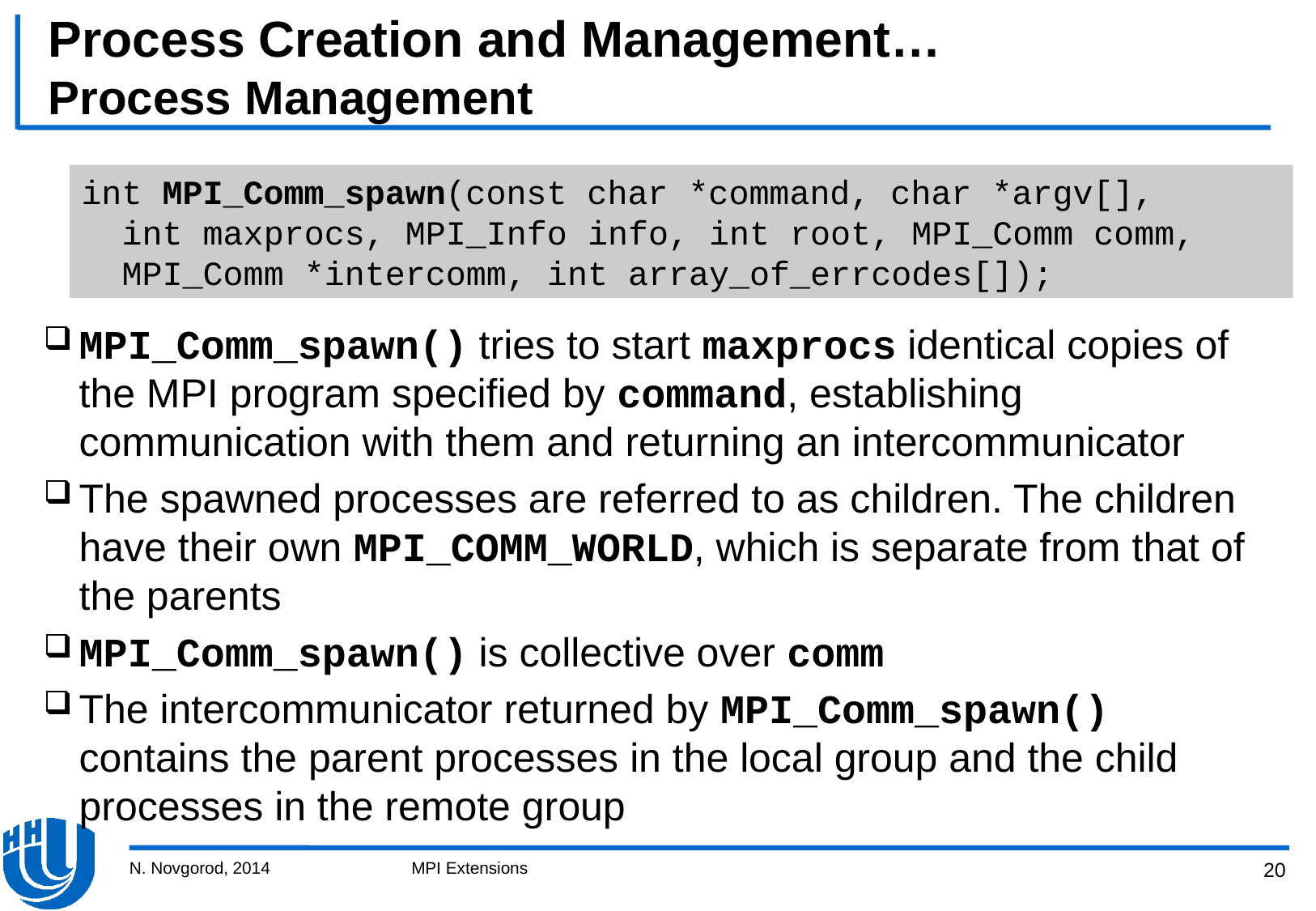

# Process Creation and Management… Process Management

MPI_Comm_spawn() tries to start maxprocs identical copies of the MPI program specified by command, establishing communication with them and returning an intercommunicator
The spawned processes are referred to as children. The children have their own MPI_COMM_WORLD, which is separate from that of the parents
MPI_Comm_spawn() is collective over comm
The intercommunicator returned by MPI_Comm_spawn() contains the parent processes in the local group and the child processes in the remote group
int MPI_Comm_spawn(const char *command, char *argv[],
  int maxprocs, MPI_Info info, int root, MPI_Comm comm,
  MPI_Comm *intercomm, int array_of_errcodes[]);
N. Novgorod, 2014
MPI Extensions
20